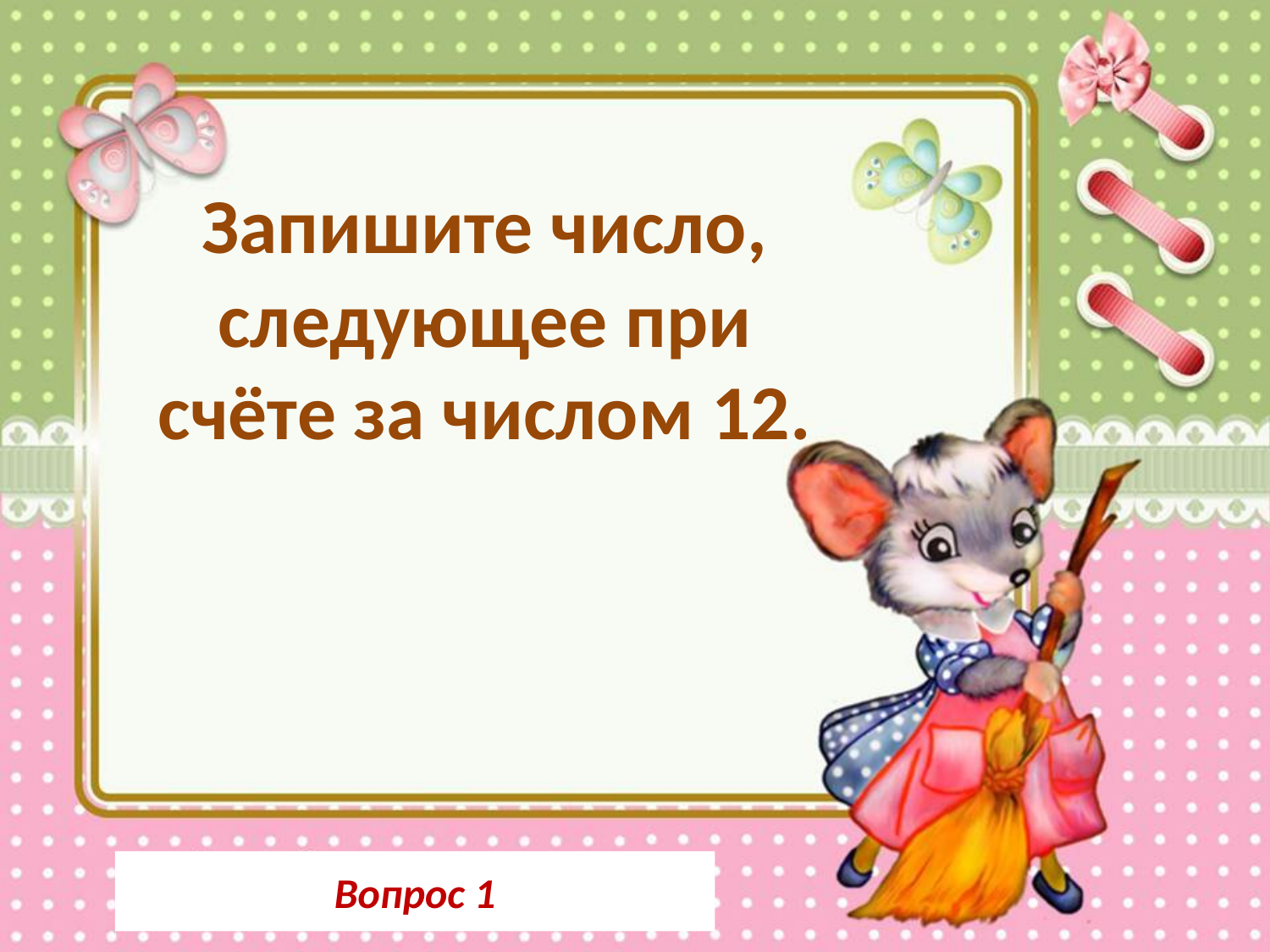

Запишите число, следующее при счёте за числом 12.
Вопрос 1